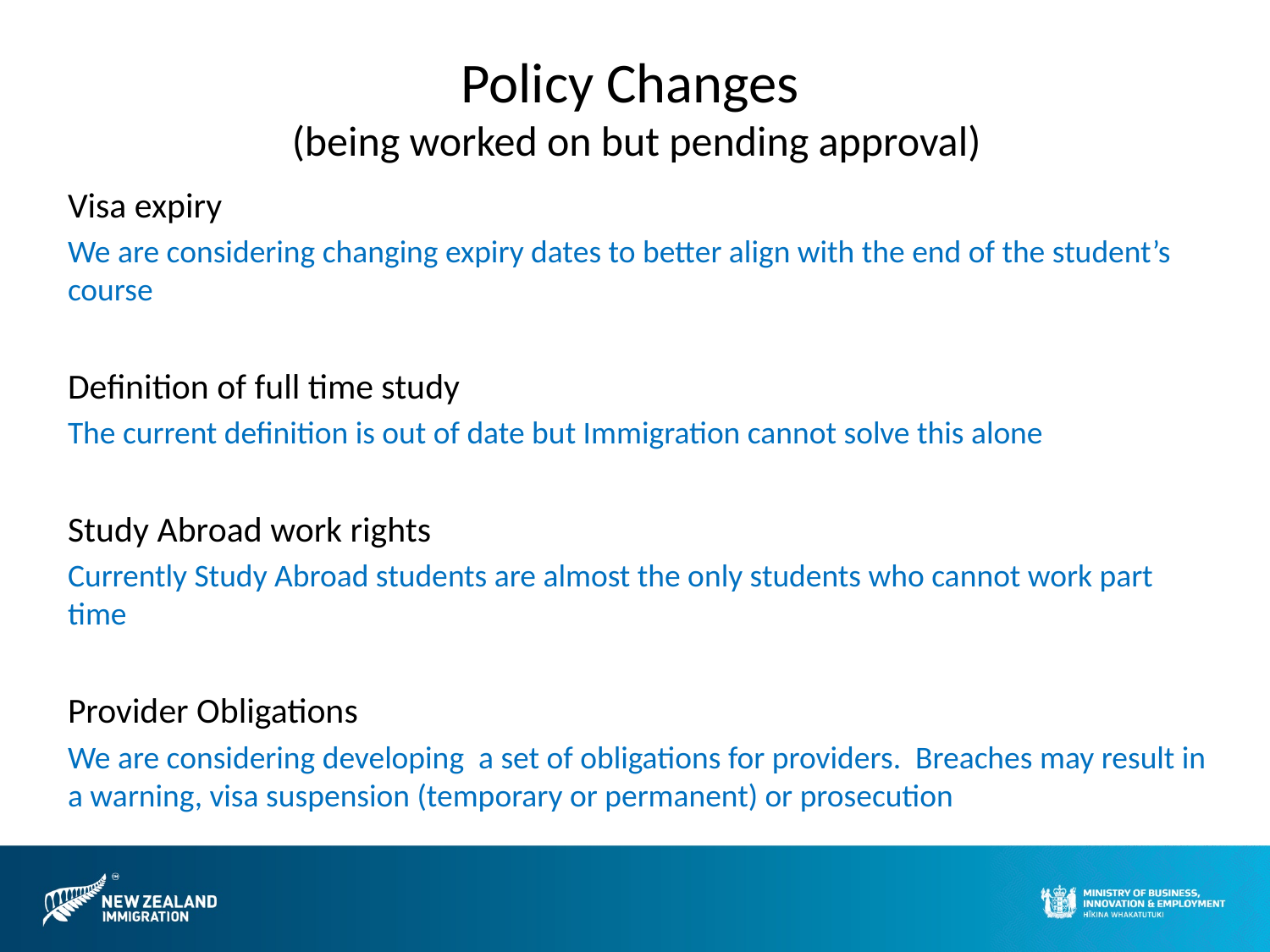

# Policy Changes (being worked on but pending approval)
Visa expiry
We are considering changing expiry dates to better align with the end of the student’s course

Definition of full time study
The current definition is out of date but Immigration cannot solve this alone

Study Abroad work rights
Currently Study Abroad students are almost the only students who cannot work part time

Provider Obligations
We are considering developing  a set of obligations for providers.  Breaches may result in a warning, visa suspension (temporary or permanent) or prosecution